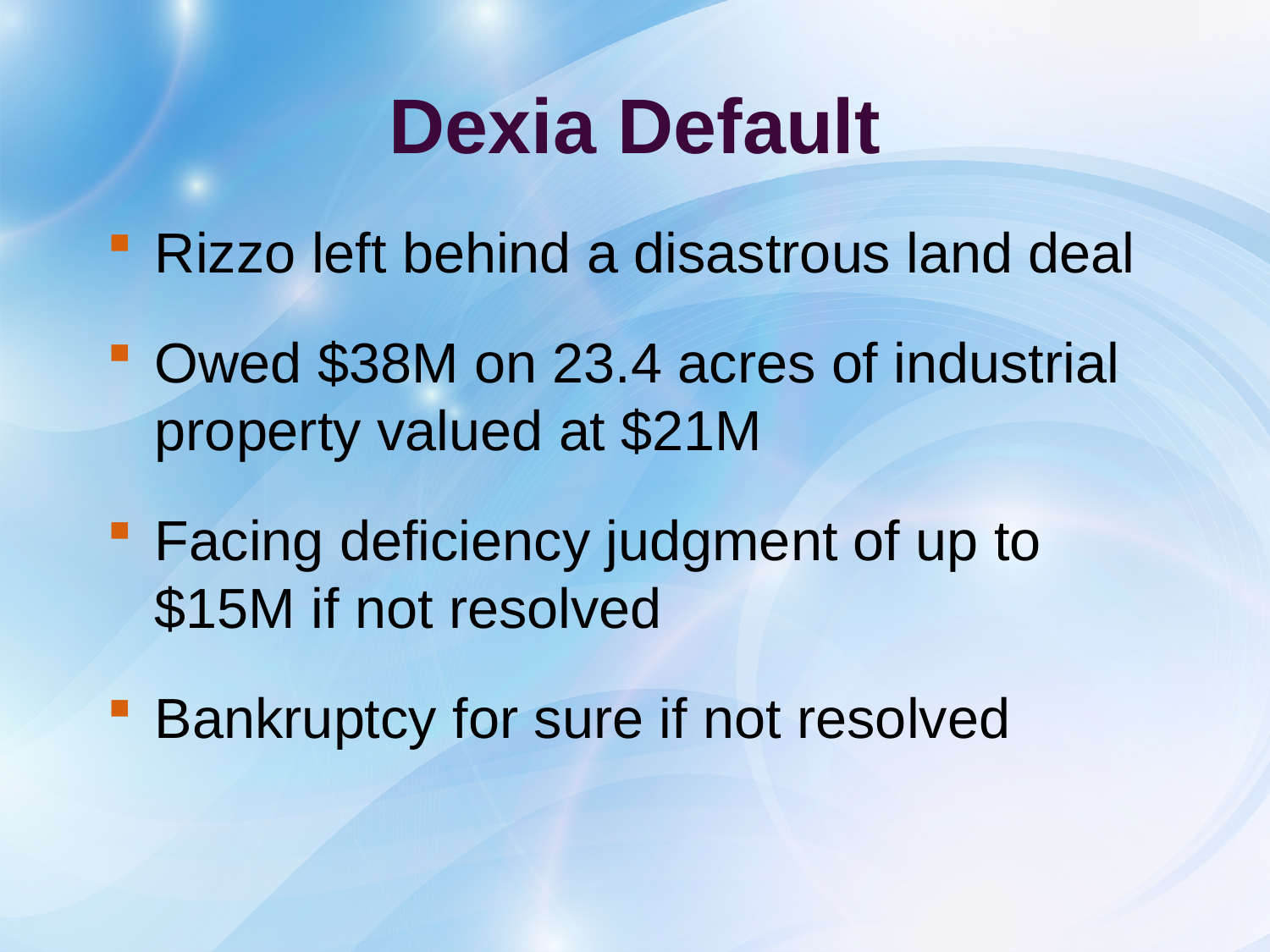

# Dexia Default
Rizzo left behind a disastrous land deal
Owed $38M on 23.4 acres of industrial property valued at $21M
Facing deficiency judgment of up to $15M if not resolved
Bankruptcy for sure if not resolved